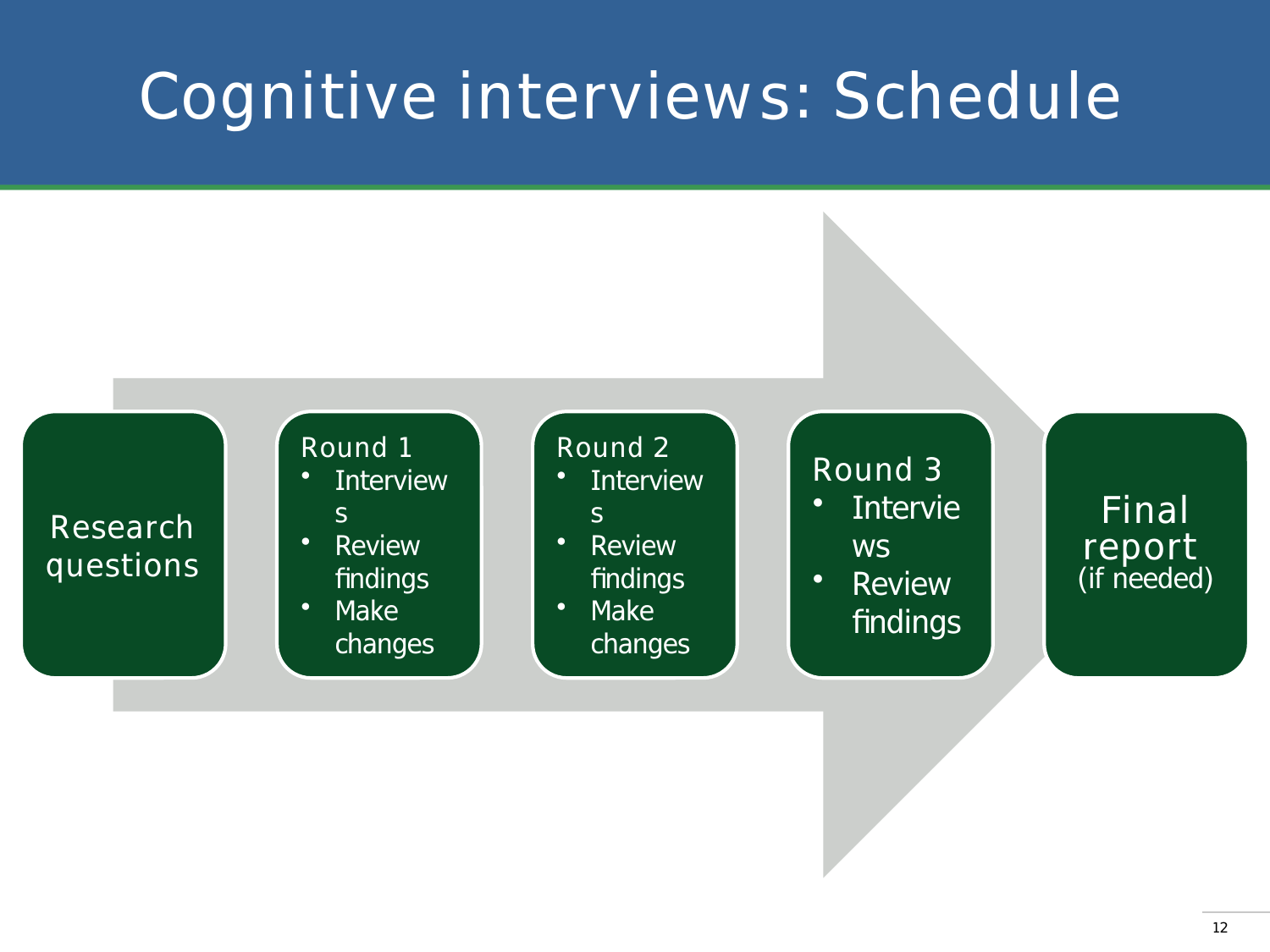

# Cognitive interviews: Schedule
Round 1
Interviews
Round 2
Interviews
Round 3
Research questions
Review findings
Make changes
Final report
(if needed)
Interviews
Review findings
Review findings
Make changes
12